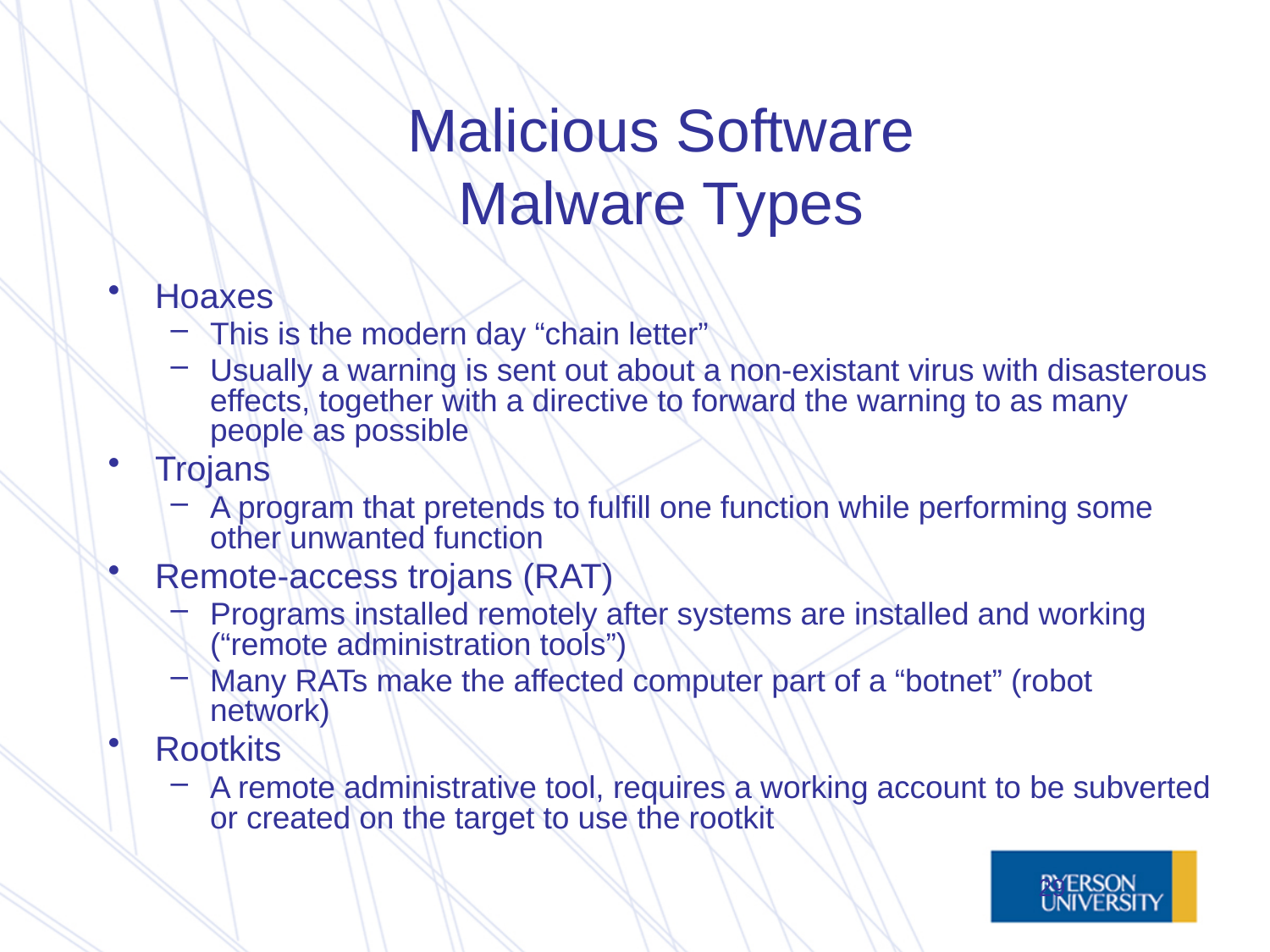

# Malicious Software Malware Types
Hoaxes
This is the modern day “chain letter”
Usually a warning is sent out about a non-existant virus with disasterous effects, together with a directive to forward the warning to as many people as possible
Trojans
A program that pretends to fulfill one function while performing some other unwanted function
Remote-access trojans (RAT)
Programs installed remotely after systems are installed and working (“remote administration tools”)
Many RATs make the affected computer part of a “botnet” (robot network)
Rootkits
A remote administrative tool, requires a working account to be subverted or created on the target to use the rootkit
29